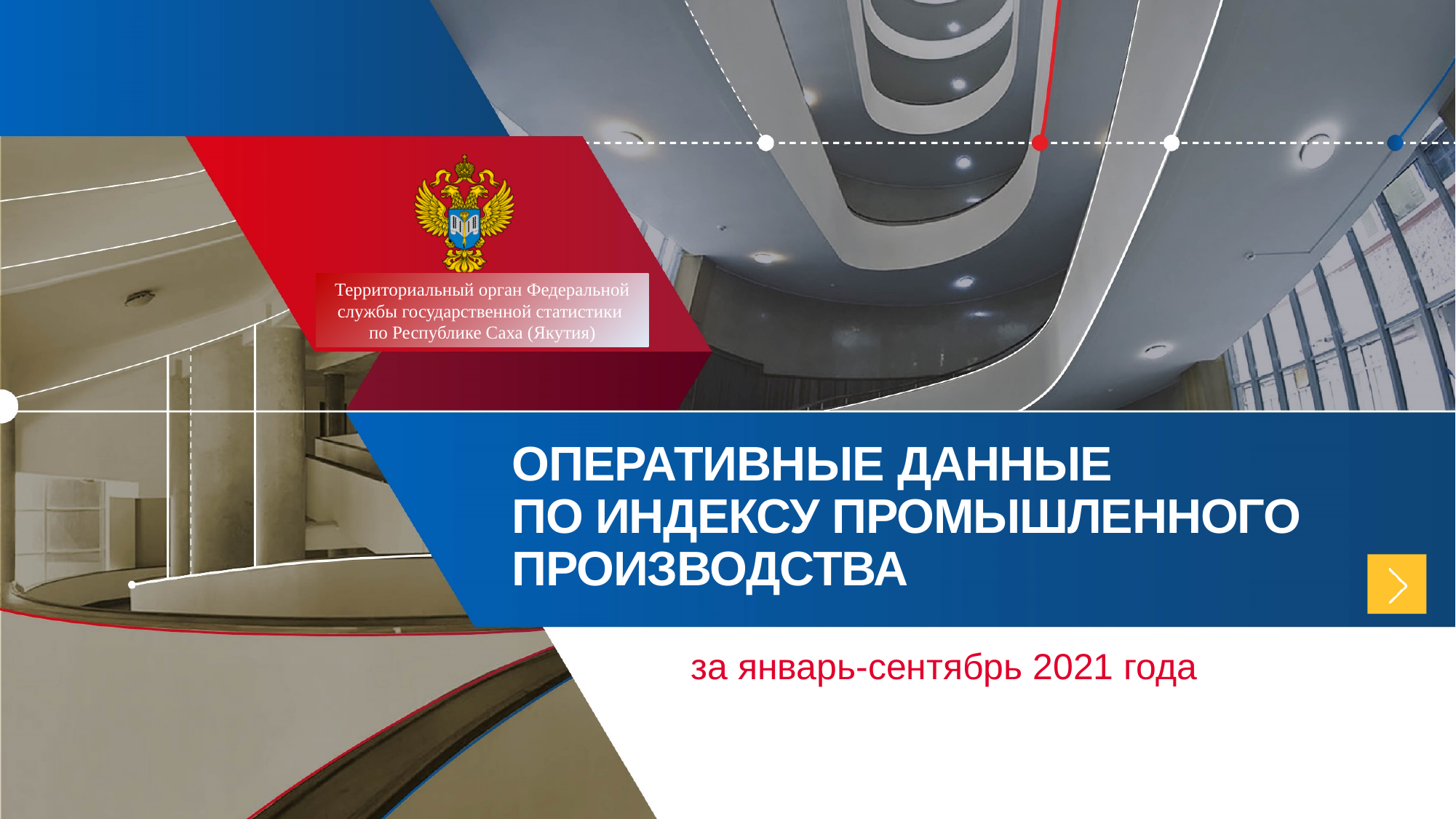

Территориальный орган Федеральной службы государственной статистики
по Республике Саха (Якутия)
ОПЕРАТИВНЫЕ ДАННЫЕ
ПО ИНДЕКСУ ПРОМЫШЛЕННОГО ПРОИЗВОДСТВА
за январь-сентябрь 2021 года